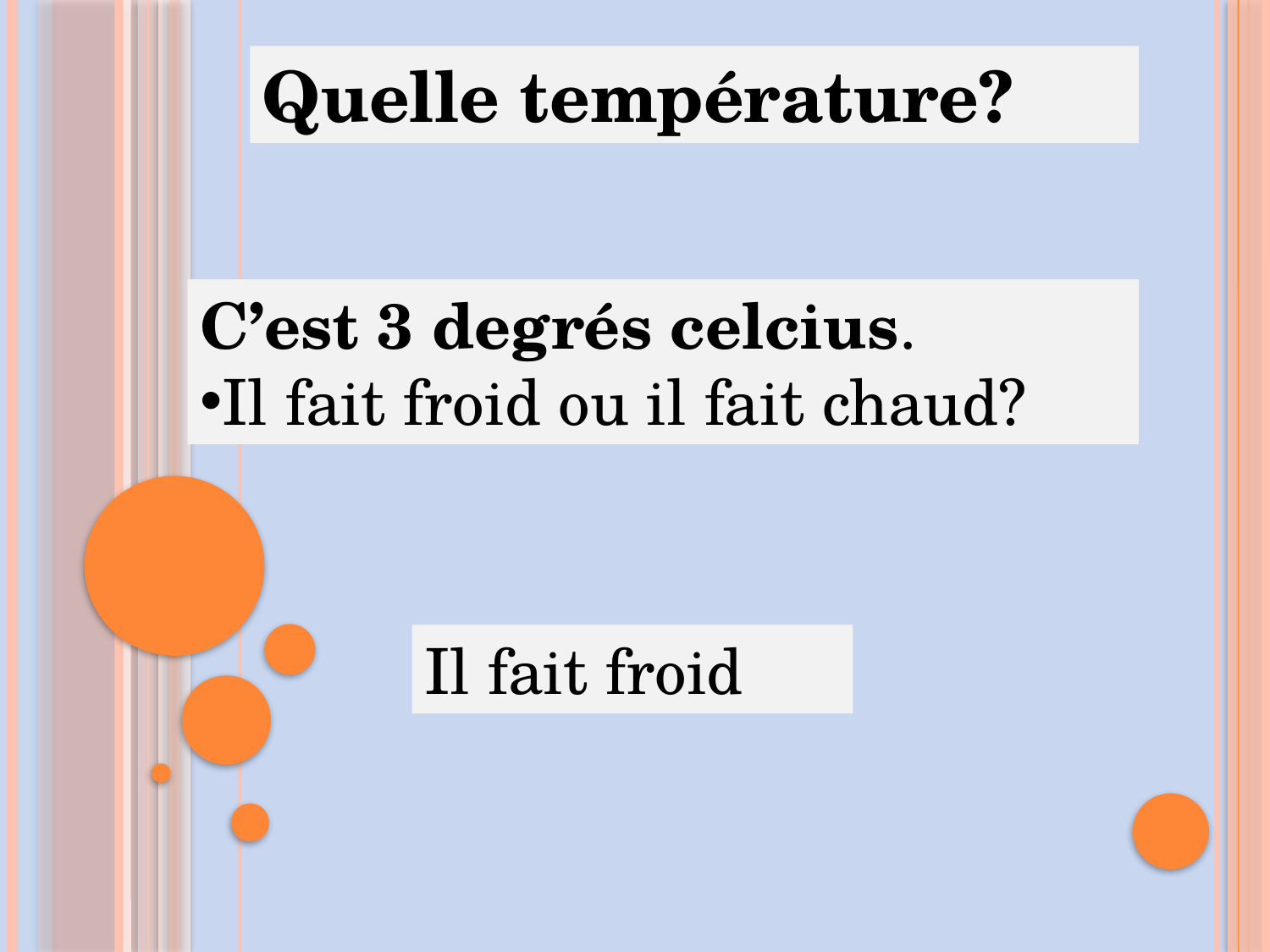

Quelle température?
C’est 3 degrés celcius.
Il fait froid ou il fait chaud?
Il fait froid